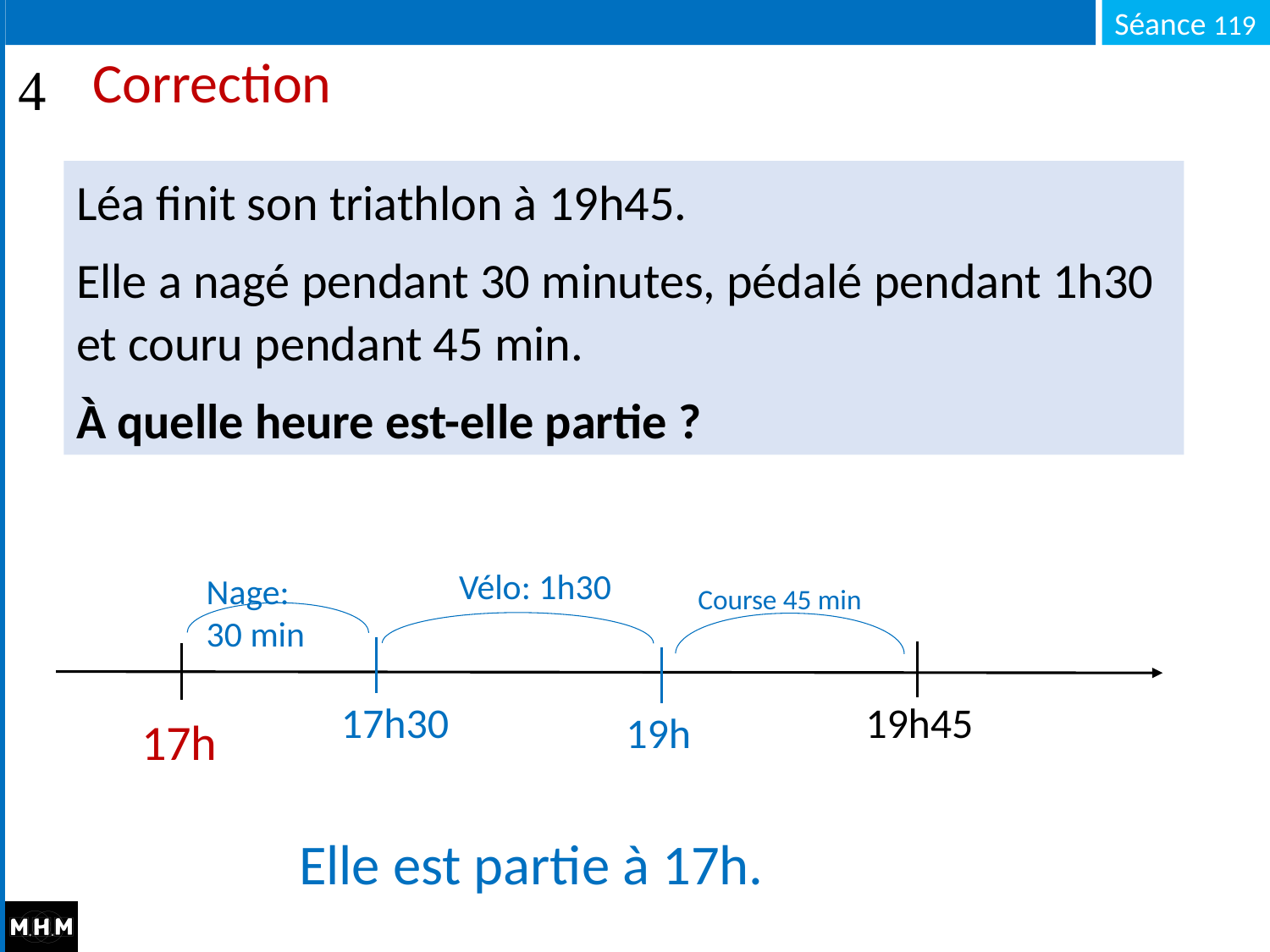

# Correction
Léa finit son triathlon à 19h45.
Elle a nagé pendant 30 minutes, pédalé pendant 1h30 et couru pendant 45 min.
À quelle heure est-elle partie ?
Vélo: 1h30
Nage:
30 min
Course 45 min

17h30
19h45
19h
 17h
 ?
Elle est partie à 17h.